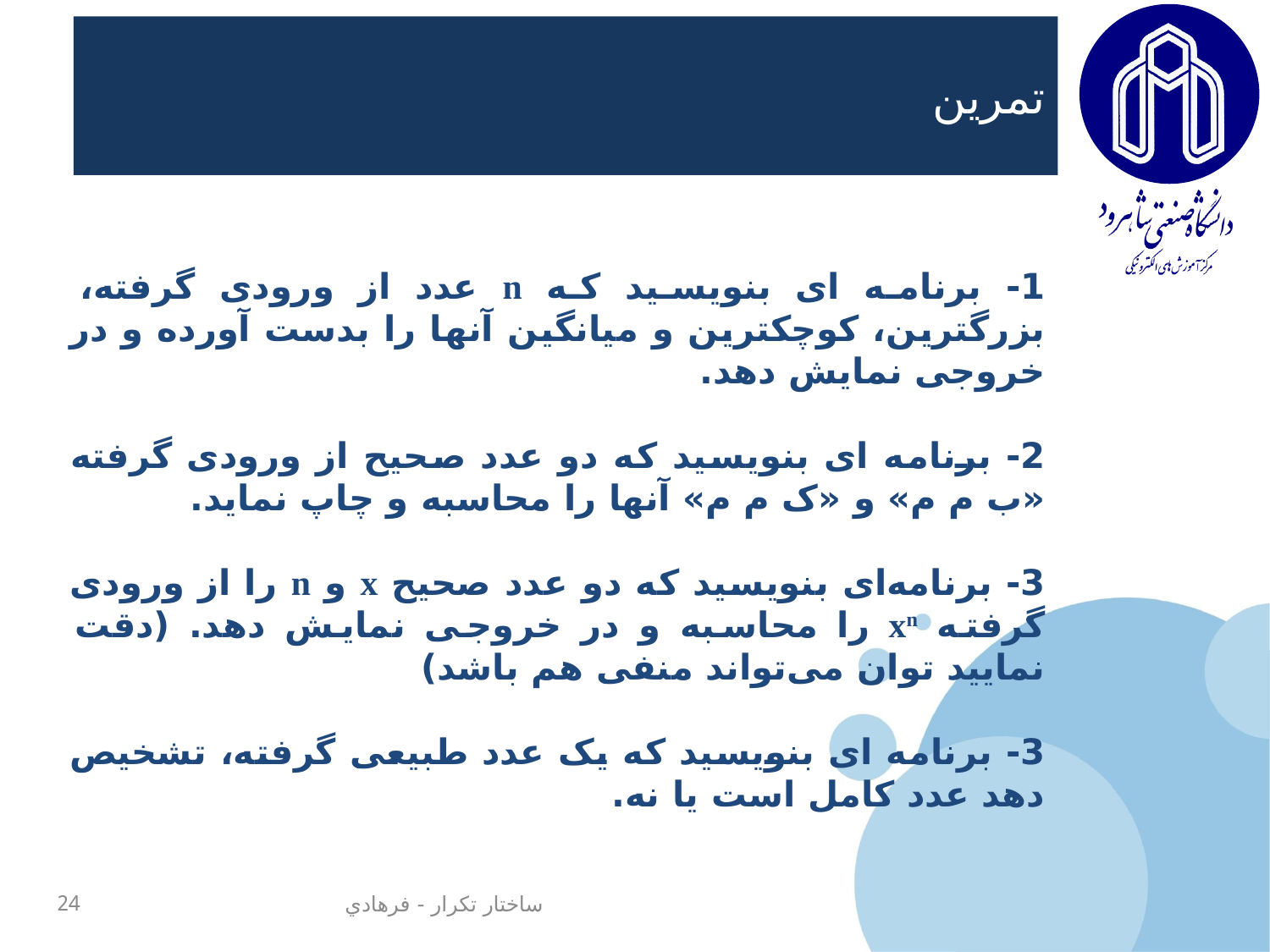

# تمرین
1- برنامه ای بنویسید که n عدد از ورودی گرفته، بزرگترین، کوچکترین و میانگین آنها را بدست آورده و در خروجی نمایش دهد.

2- برنامه ای بنویسید که دو عدد صحیح از ورودی گرفته «ب م م» و «ک م م» آنها را محاسبه و چاپ نماید.

3- برنامه‌ای بنویسید که دو عدد صحیح x و n را از ورودی گرفته xn را محاسبه و در خروجی نمایش دهد. (دقت نمایید توان می‌تواند منفی هم باشد)

3- برنامه ای بنویسید که یک عدد طبیعی گرفته، تشخیص دهد عدد کامل است یا نه.
24
ساختار تکرار - فرهادي